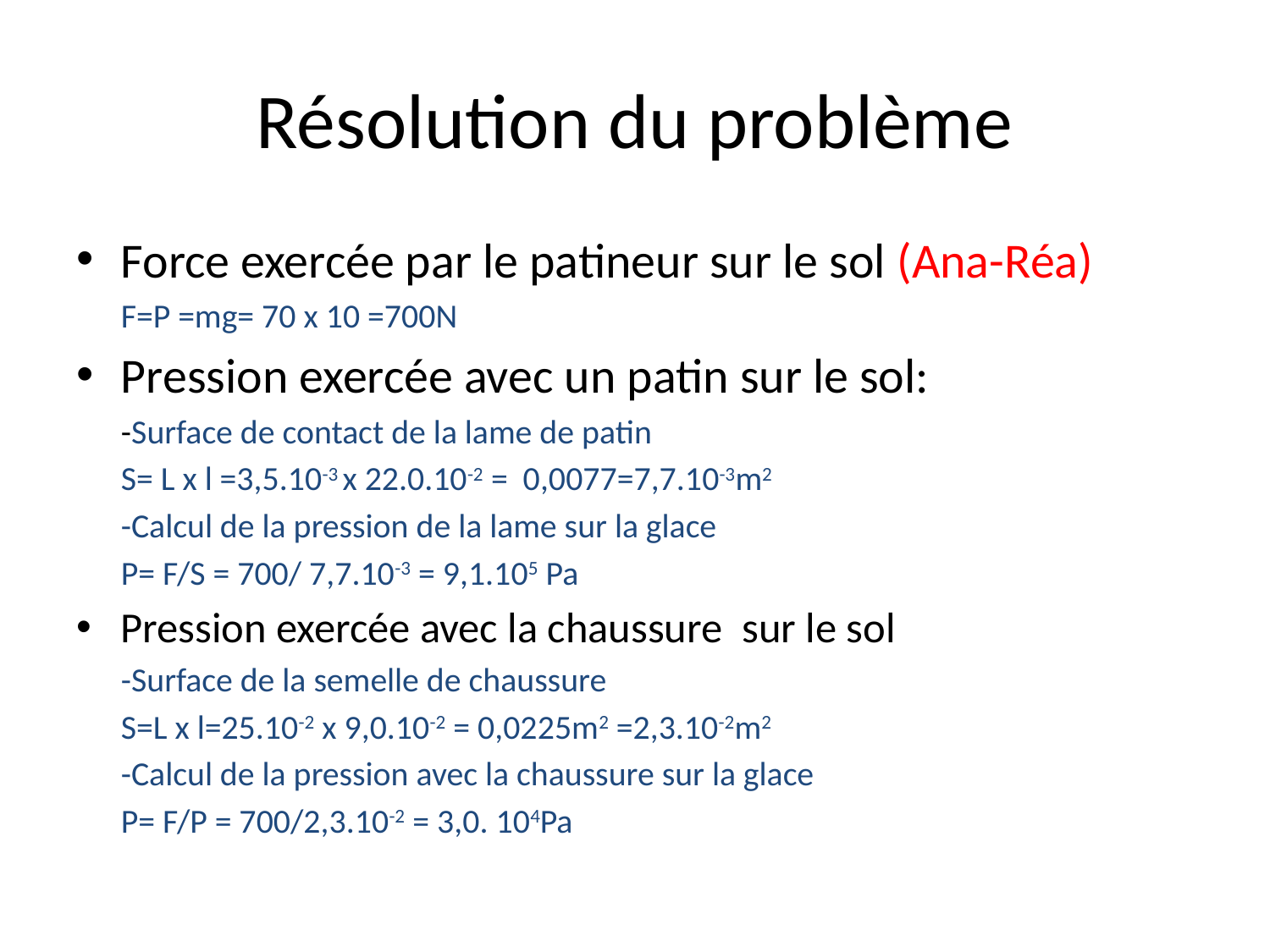

# Résolution du problème
Force exercée par le patineur sur le sol (Ana-Réa)
	F=P =mg= 70 x 10 =700N
Pression exercée avec un patin sur le sol:
	-Surface de contact de la lame de patin
	S= L x l =3,5.10-3 x 22.0.10-2 =  0,0077=7,7.10-3m2
	-Calcul de la pression de la lame sur la glace
	P= F/S = 700/ 7,7.10-3 = 9,1.105 Pa
Pression exercée avec la chaussure  sur le sol
	-Surface de la semelle de chaussure
	S=L x l=25.10-2 x 9,0.10-2 = 0,0225m2 =2,3.10-2m2
	-Calcul de la pression avec la chaussure sur la glace
	P= F/P = 700/2,3.10-2 = 3,0. 104Pa